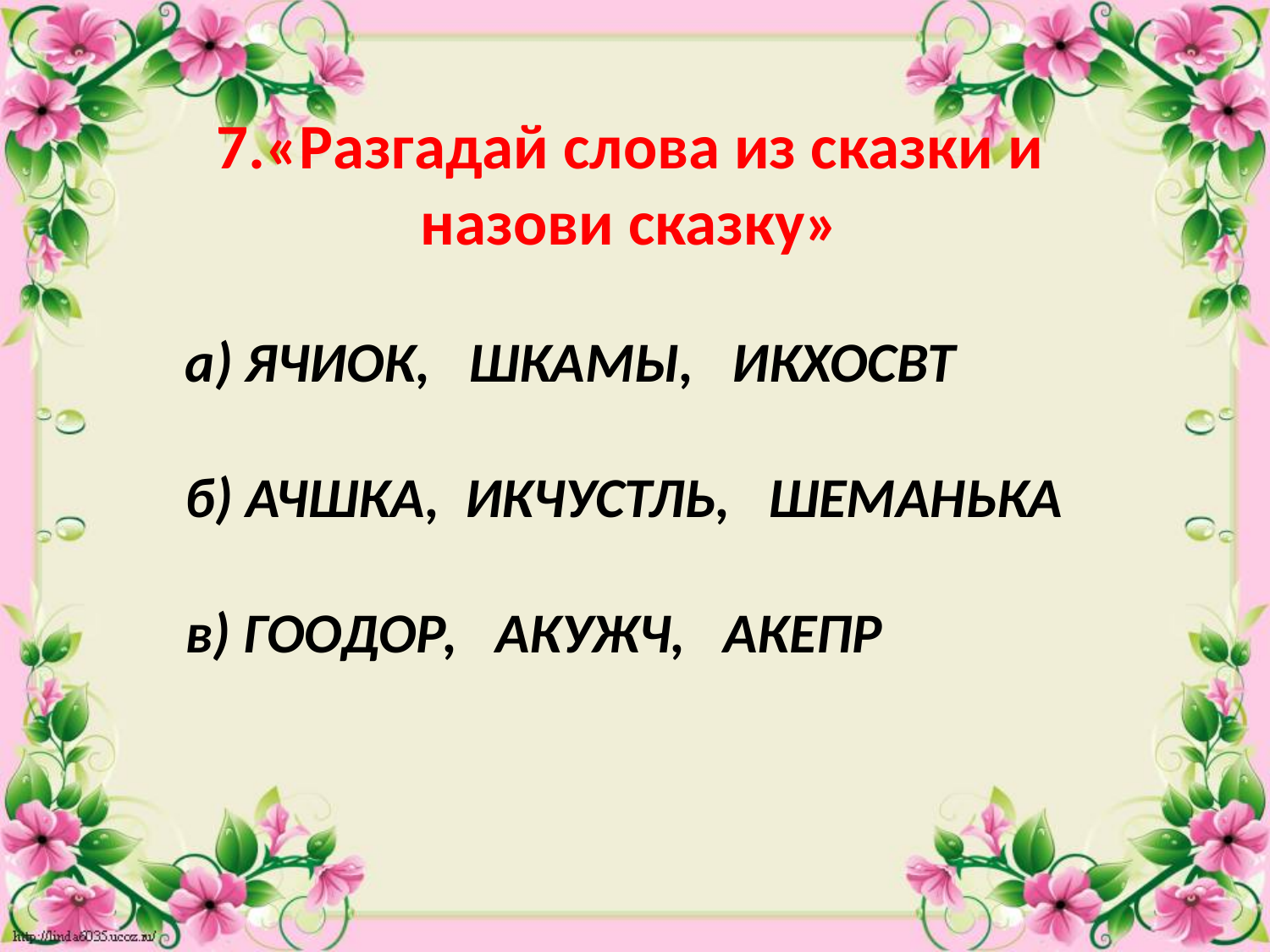

7.«Разгадай слова из сказки и назови сказку»

     а) ЯЧИОК,   ШКАМЫ,   ИКХОСВТ

     б) АЧШКА,  ИКЧУСТЛЬ,   ШЕМАНЬКА

     в) ГООДОР,   АКУЖЧ,   АКЕПР